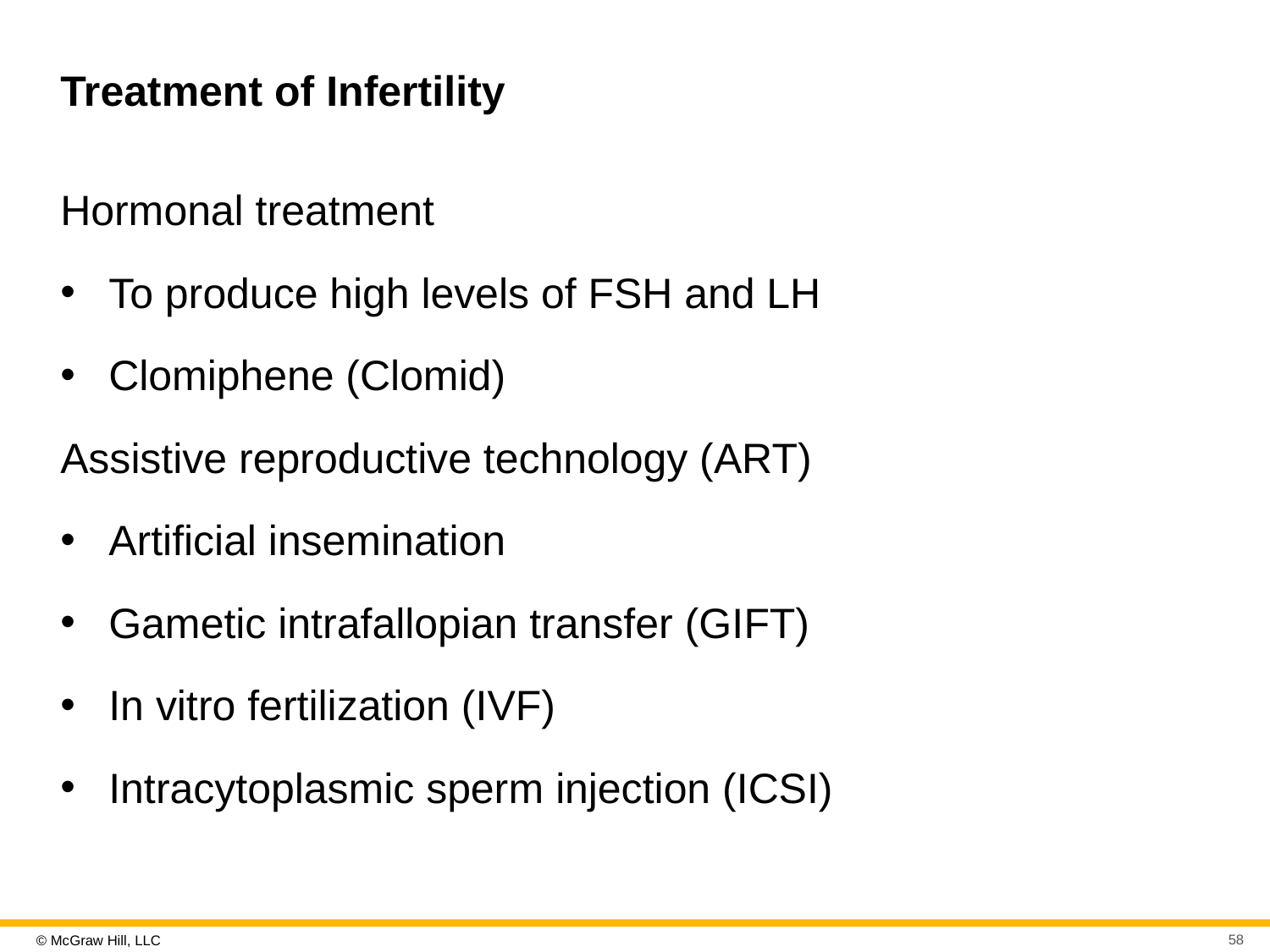

# Treatment of Infertility
Hormonal treatment
To produce high levels of FSH and LH
Clomiphene (Clomid)
Assistive reproductive technology (ART)
Artificial insemination
Gametic intrafallopian transfer (GIFT)
In vitro fertilization (IVF)
Intracytoplasmic sperm injection (ICSI)
58